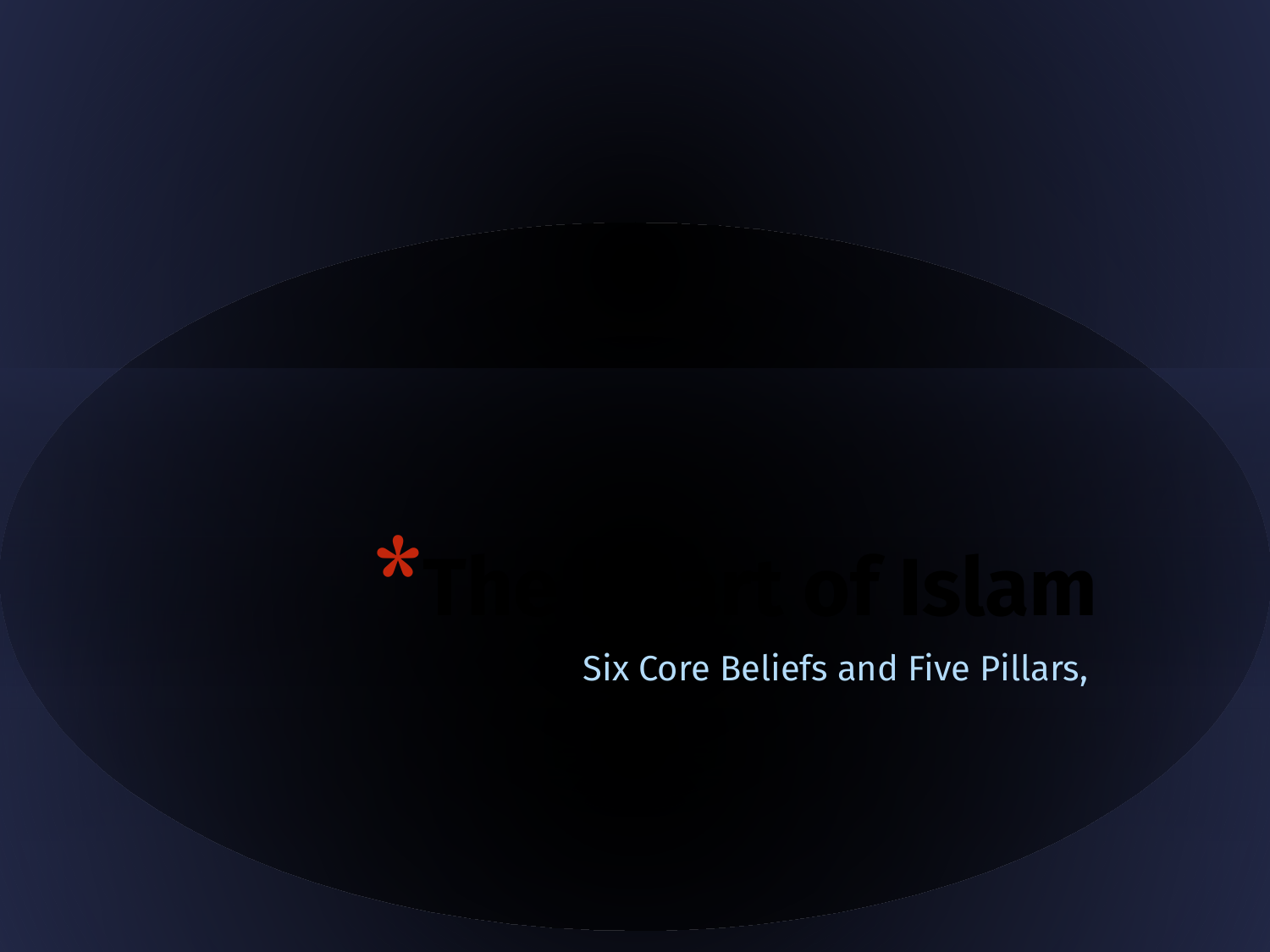

# The Heart of Islam
Six Core Beliefs and Five Pillars,